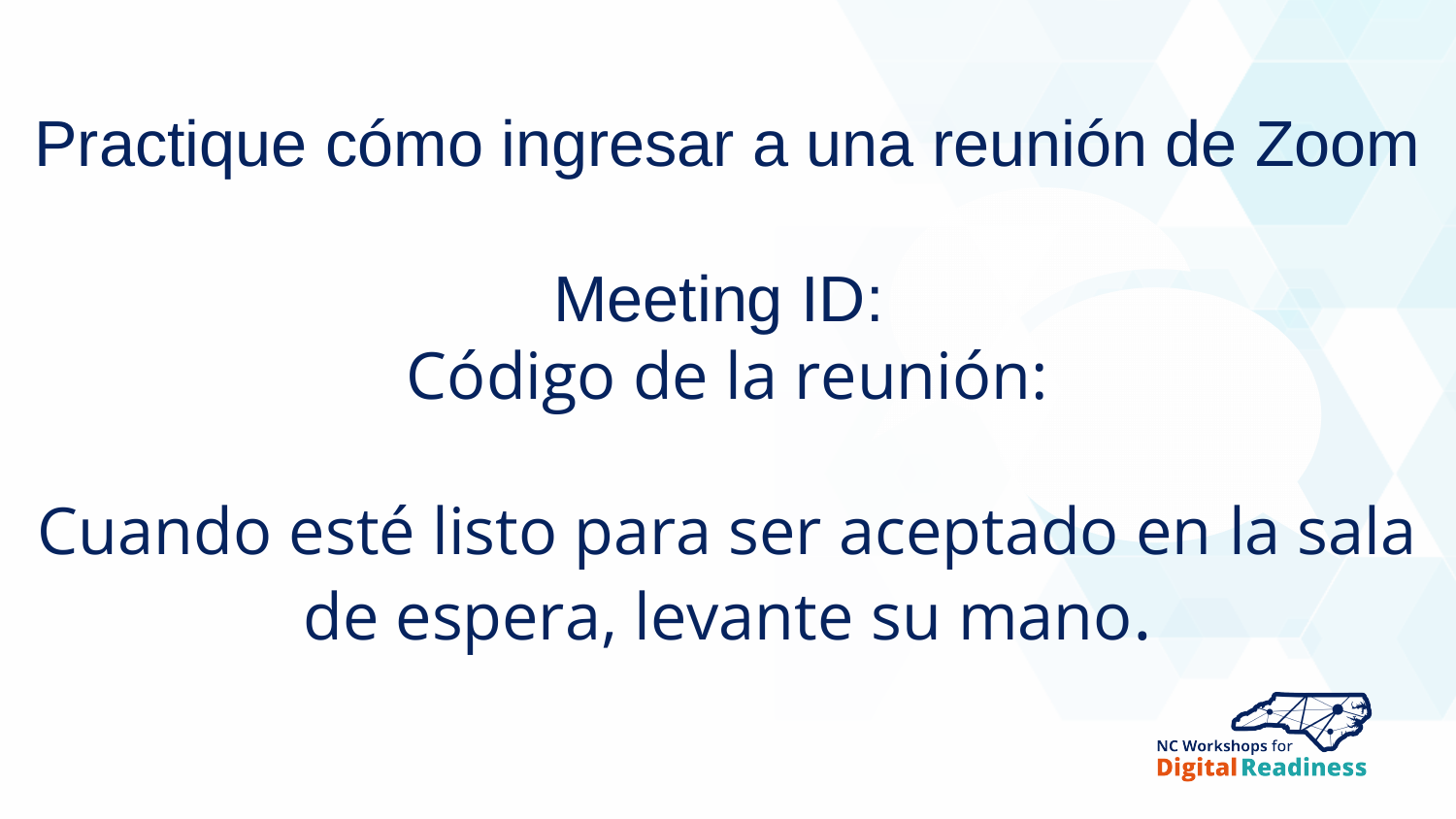

# Practique cómo ingresar a una reunión de Zoom Meeting ID: Código de la reunión: Cuando esté listo para ser aceptado en la sala de espera, levante su mano.